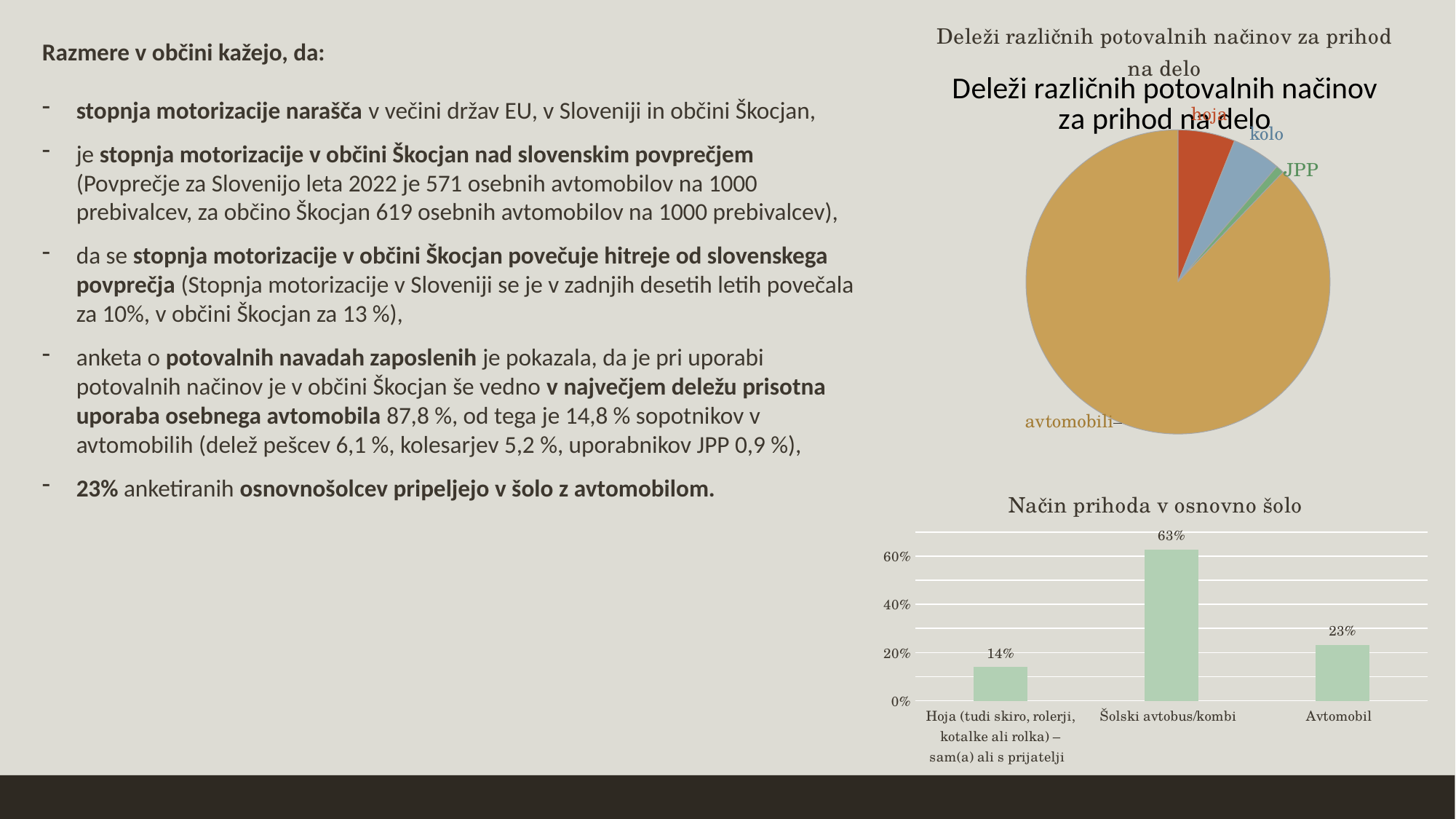

### Chart: Deleži različnih potovalnih načinov za prihod na delo

| Category |  |
|---|---|
| hoja | 0.06086956521739131 |
| kolo | 0.05217391304347826 |
| JPP | 0.008695652173913044 |
| avtomobili | 0.88 |
Razmere v občini kažejo, da:

stopnja motorizacije narašča v večini držav EU, v Sloveniji in občini Škocjan,

je stopnja motorizacije v občini Škocjan nad slovenskim povprečjem (Povprečje za Slovenijo leta 2022 je 571 osebnih avtomobilov na 1000 prebivalcev, za občino Škocjan 619 osebnih avtomobilov na 1000 prebivalcev),

da se stopnja motorizacije v občini Škocjan povečuje hitreje od slovenskega povprečja (Stopnja motorizacije v Sloveniji se je v zadnjih desetih letih povečala za 10%, v občini Škocjan za 13 %),

anketa o potovalnih navadah zaposlenih je pokazala, da je pri uporabi potovalnih načinov je v občini Škocjan še vedno v največjem deležu prisotna uporaba osebnega avtomobila 87,8 %, od tega je 14,8 % sopotnikov v avtomobilih (delež pešcev 6,1 %, kolesarjev 5,2 %, uporabnikov JPP 0,9 %),

23% anketiranih osnovnošolcev pripeljejo v šolo z avtomobilom.

### Chart: Deleži različnih potovalnih načinov za prihod na delo

| Category |
|---|

### Chart: Način prihoda v osnovno šolo

| Category | Prihodi (delež) |
|---|---|
| Hoja (tudi skiro, rolerji, kotalke ali rolka) – sam(a) ali s prijatelji   | 0.13953488372093023 |
| Šolski avtobus/kombi   | 0.627906976744186 |
| Avtomobil   | 0.23255813953488372 |